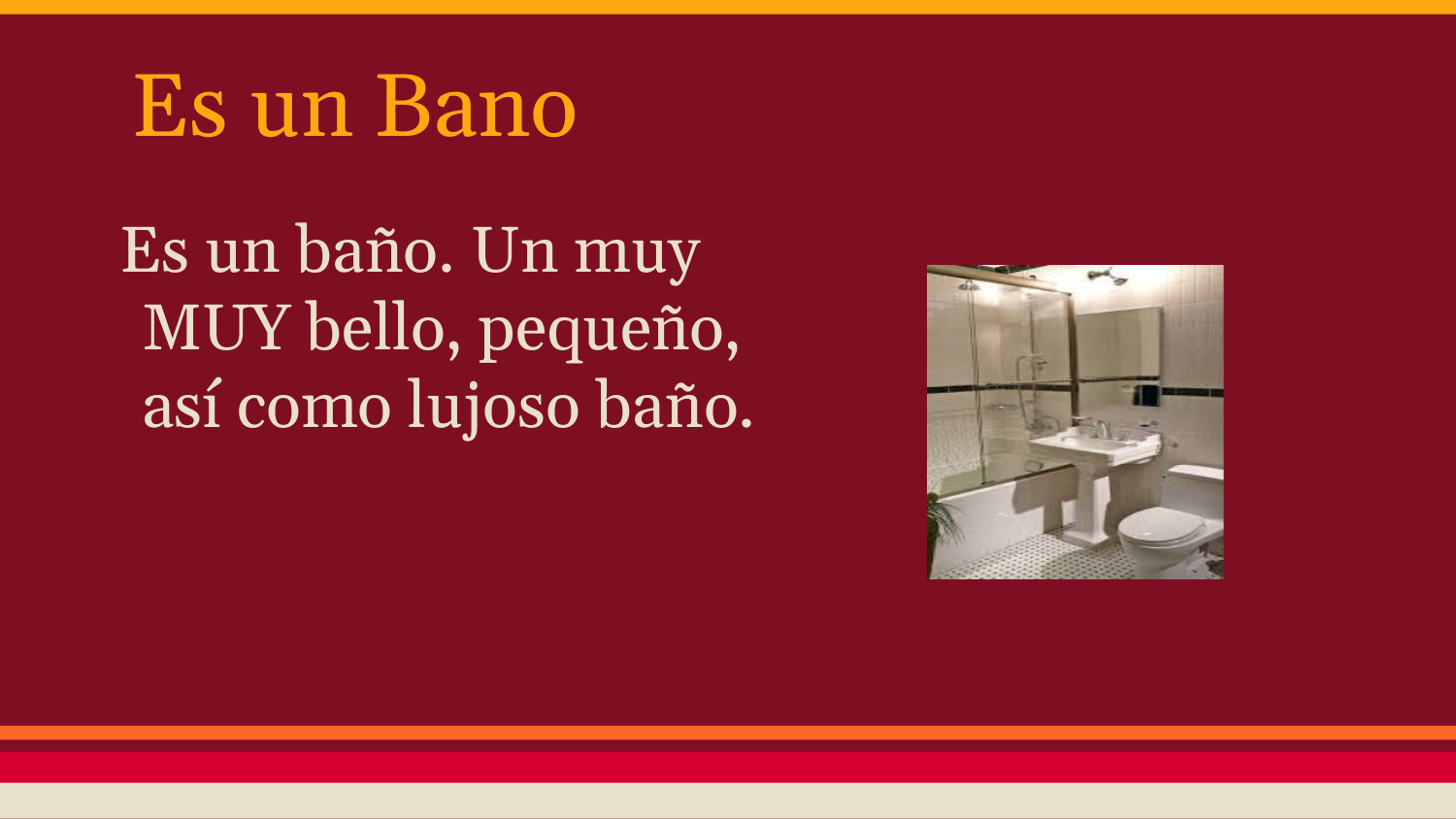

# Es un Bano

Es un baño. Un muy MUY bello, pequeño, así como lujoso baño.